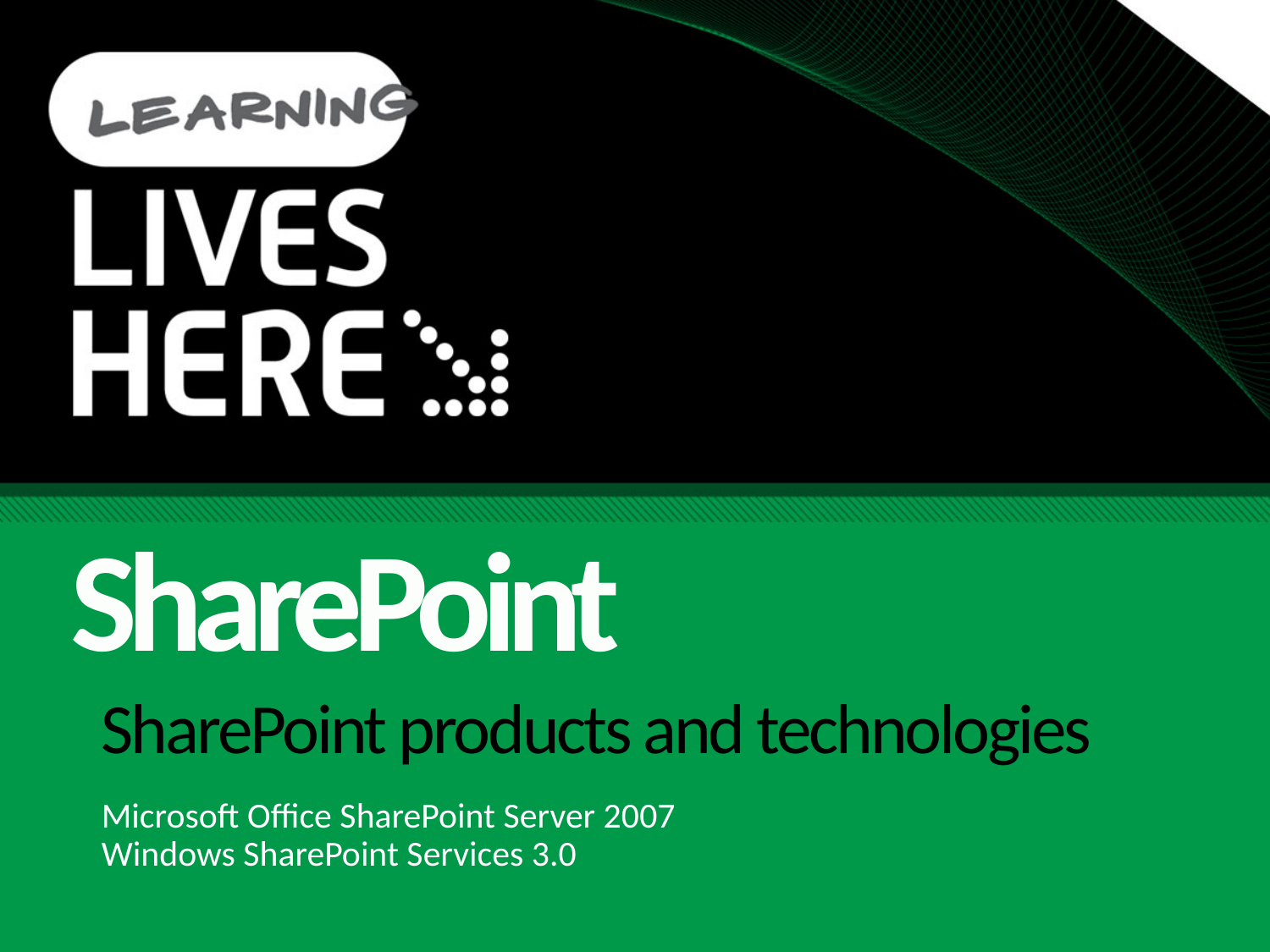

SharePoint
# SharePoint products and technologies
Microsoft Office SharePoint Server 2007
Windows SharePoint Services 3.0